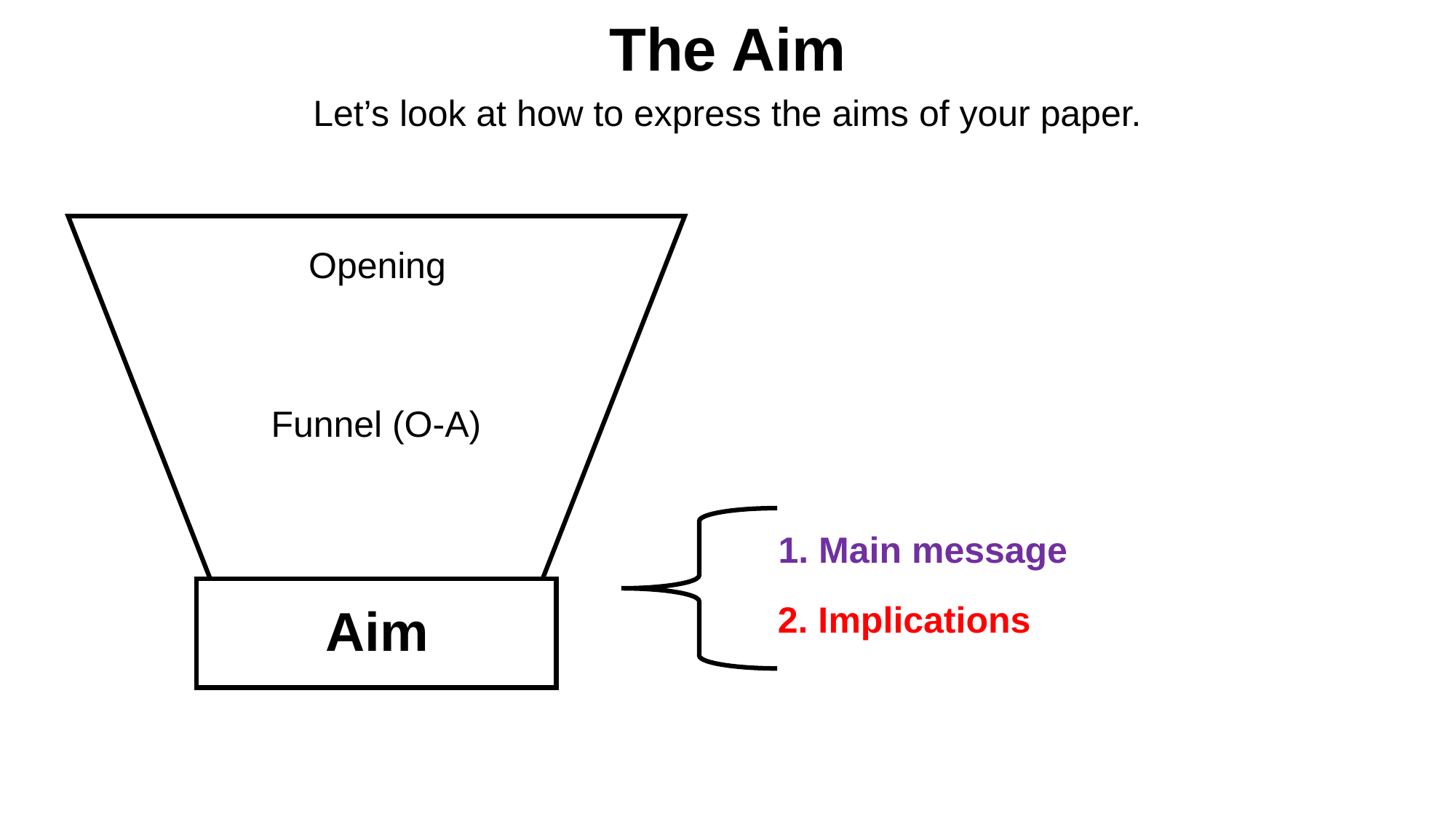

The Aim
Let’s look at how to express the aims of your paper.

Opening
Funnel (O-A)

1. Main message

Aim
2. Implications